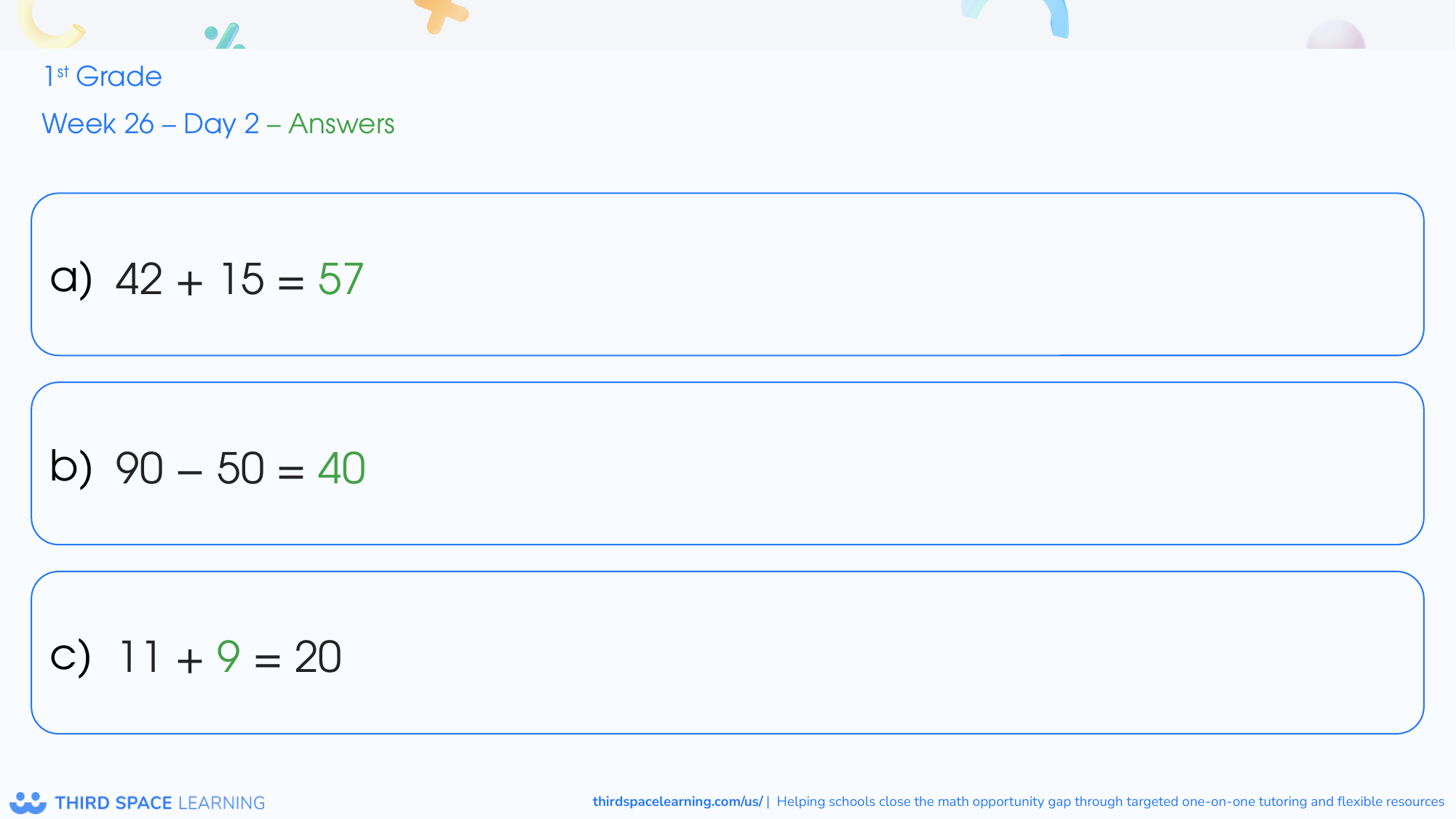

1st Grade
Week 26 – Day 2 – Answers
42 + 15 = 57
90 − 50 = 40
11 + 9 = 20